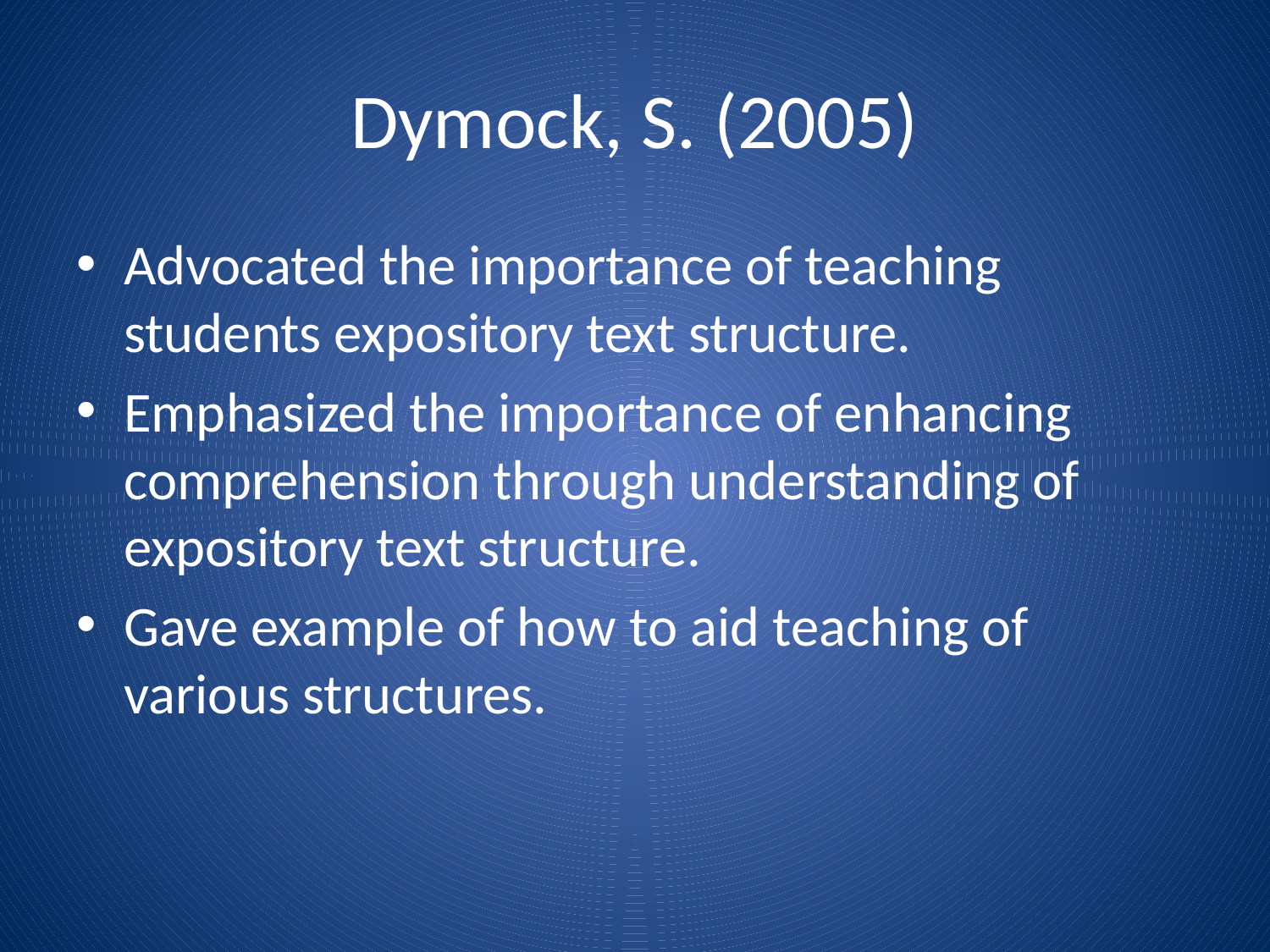

# Dymock, S. (2005)
Advocated the importance of teaching students expository text structure.
Emphasized the importance of enhancing comprehension through understanding of expository text structure.
Gave example of how to aid teaching of various structures.